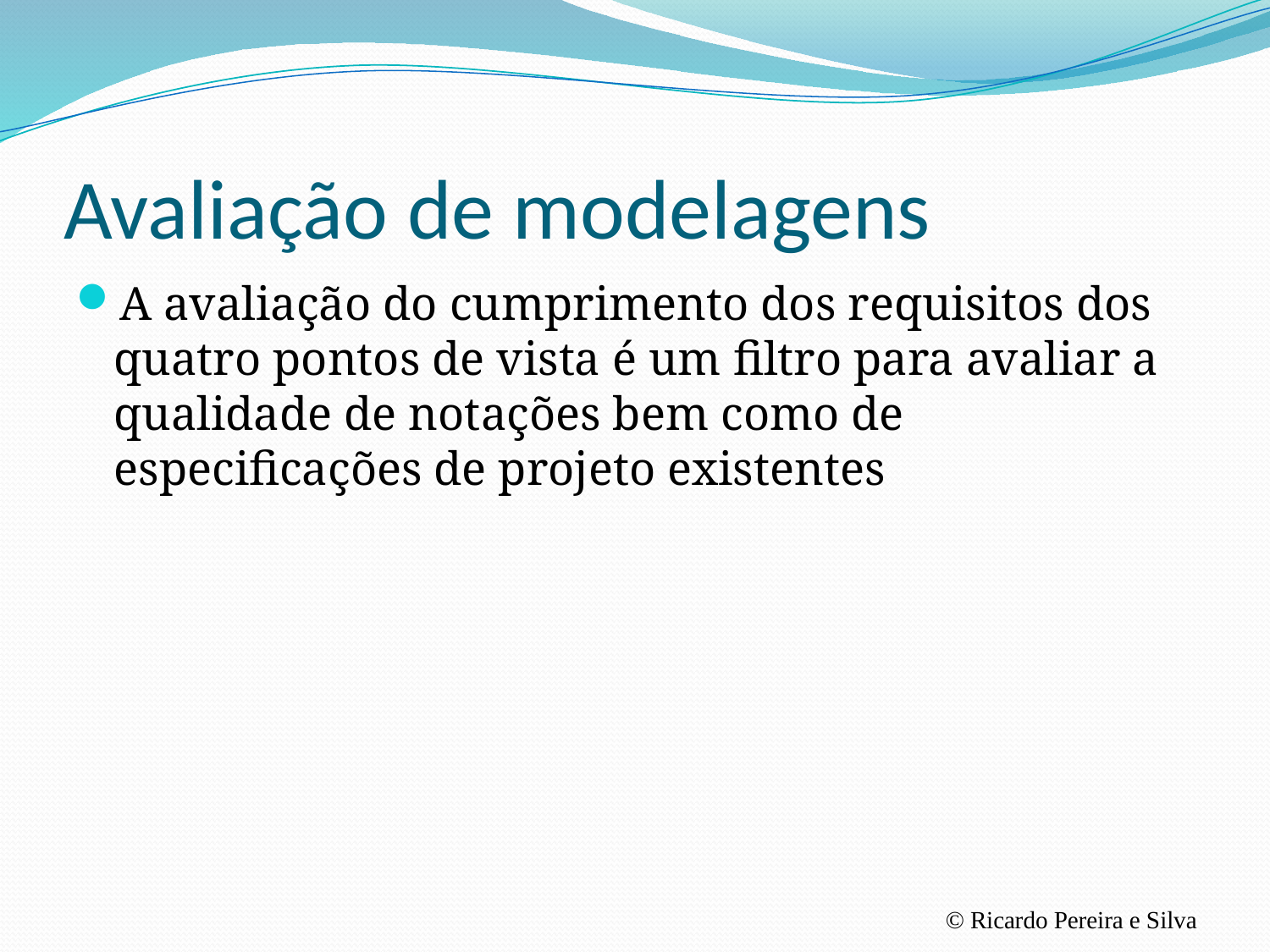

# Avaliação de modelagens
A avaliação do cumprimento dos requisitos dos quatro pontos de vista é um filtro para avaliar a qualidade de notações bem como de especificações de projeto existentes
© Ricardo Pereira e Silva